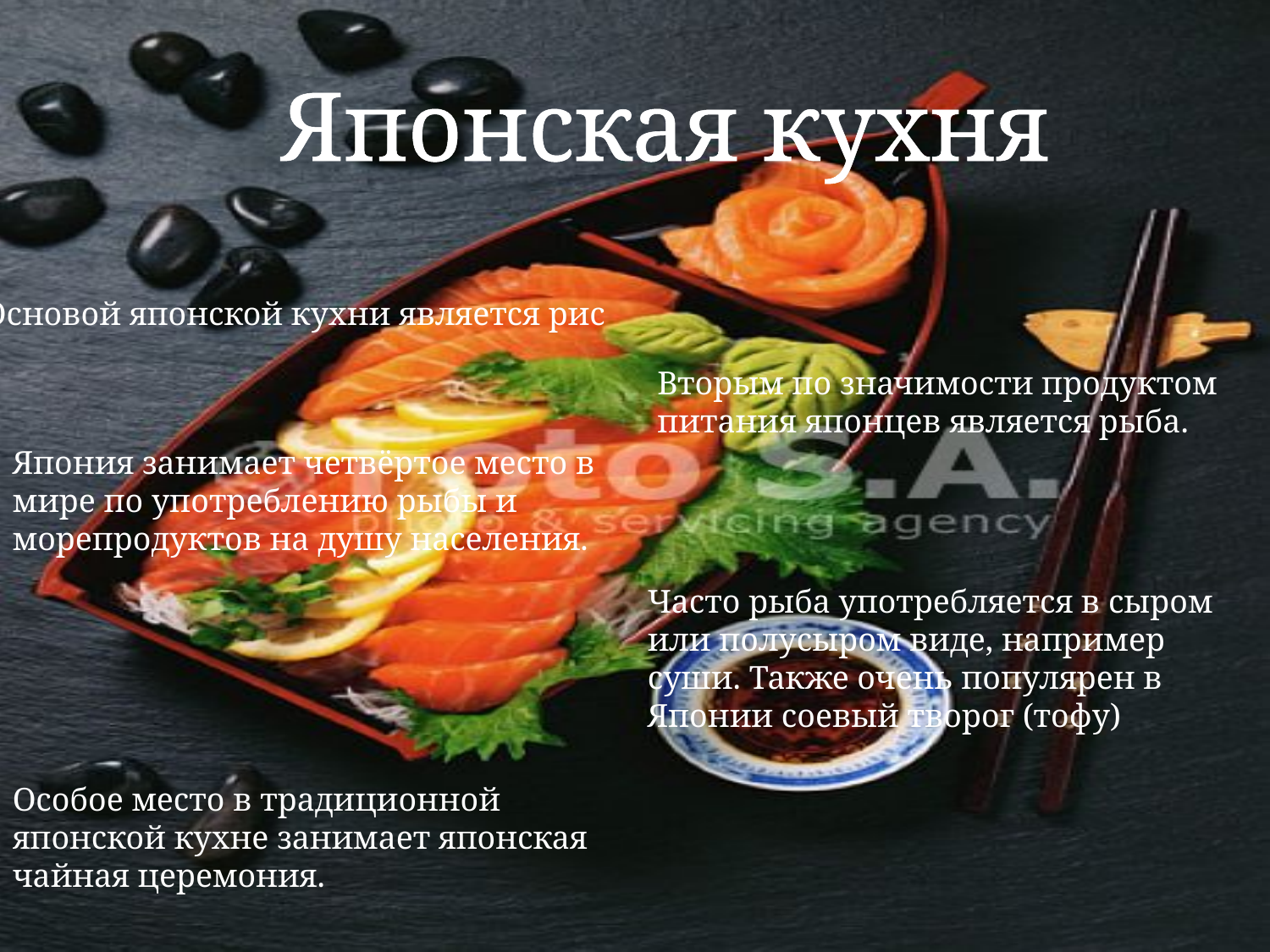

Японская кухня
Основой японской кухни является рис
Вторым по значимости продуктом питания японцев является рыба.
Япония занимает четвёртое место в мире по употреблению рыбы и морепродуктов на душу населения.
Часто рыба употребляется в сыром или полусыром виде, например суши. Также очень популярен в Японии соевый творог (тофу)
Особое место в традиционной японской кухне занимает японская чайная церемония.